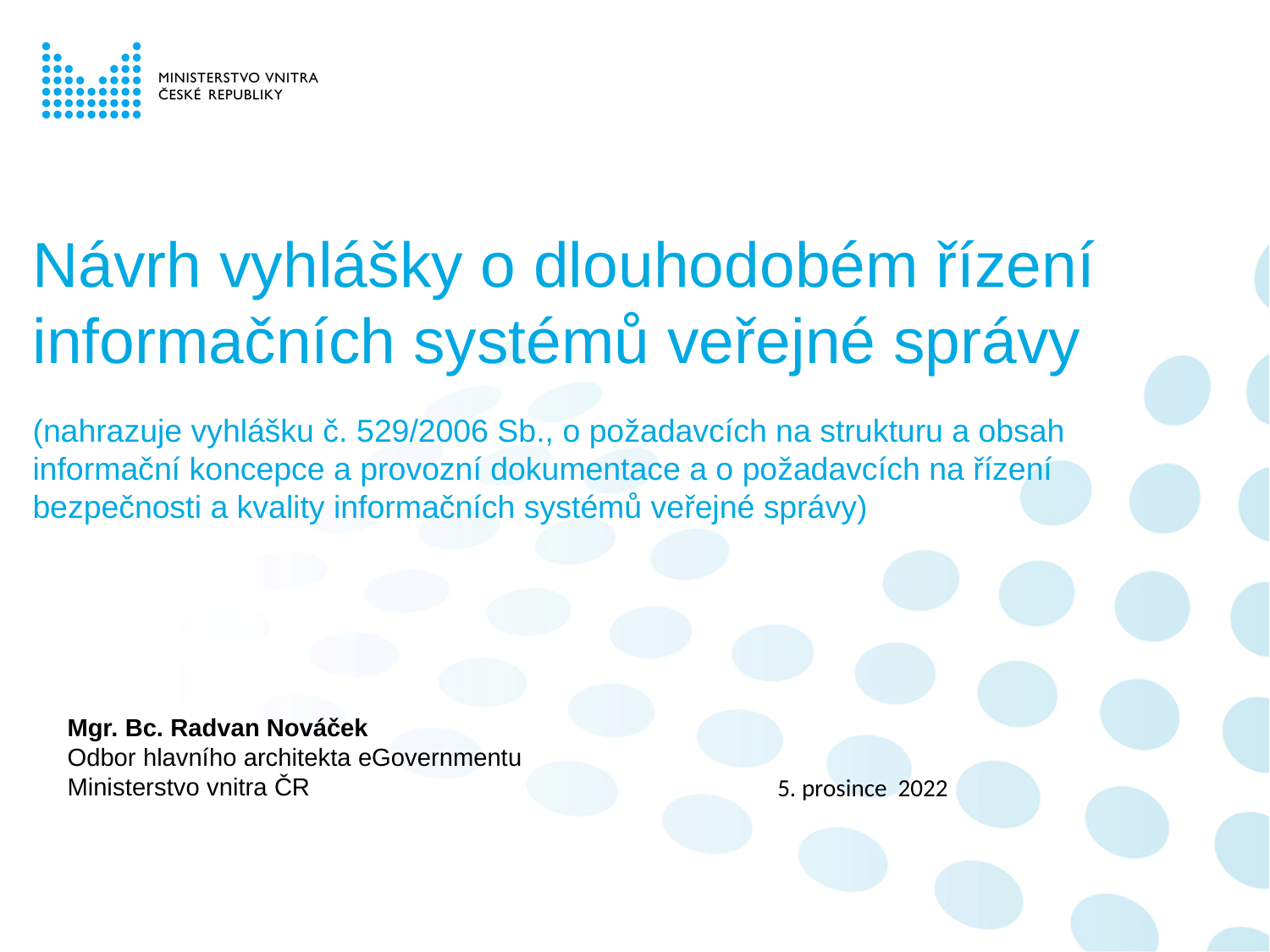

# Návrh vyhlášky o dlouhodobém řízení informačních systémů veřejné správy
(nahrazuje vyhlášku č. 529/2006 Sb., o požadavcích na strukturu a obsah informační koncepce a provozní dokumentace a o požadavcích na řízení bezpečnosti a kvality informačních systémů veřejné správy)
Mgr. Bc. Radvan Nováček
Odbor hlavního architekta eGovernmentu
Ministerstvo vnitra ČR
5. prosince  2022